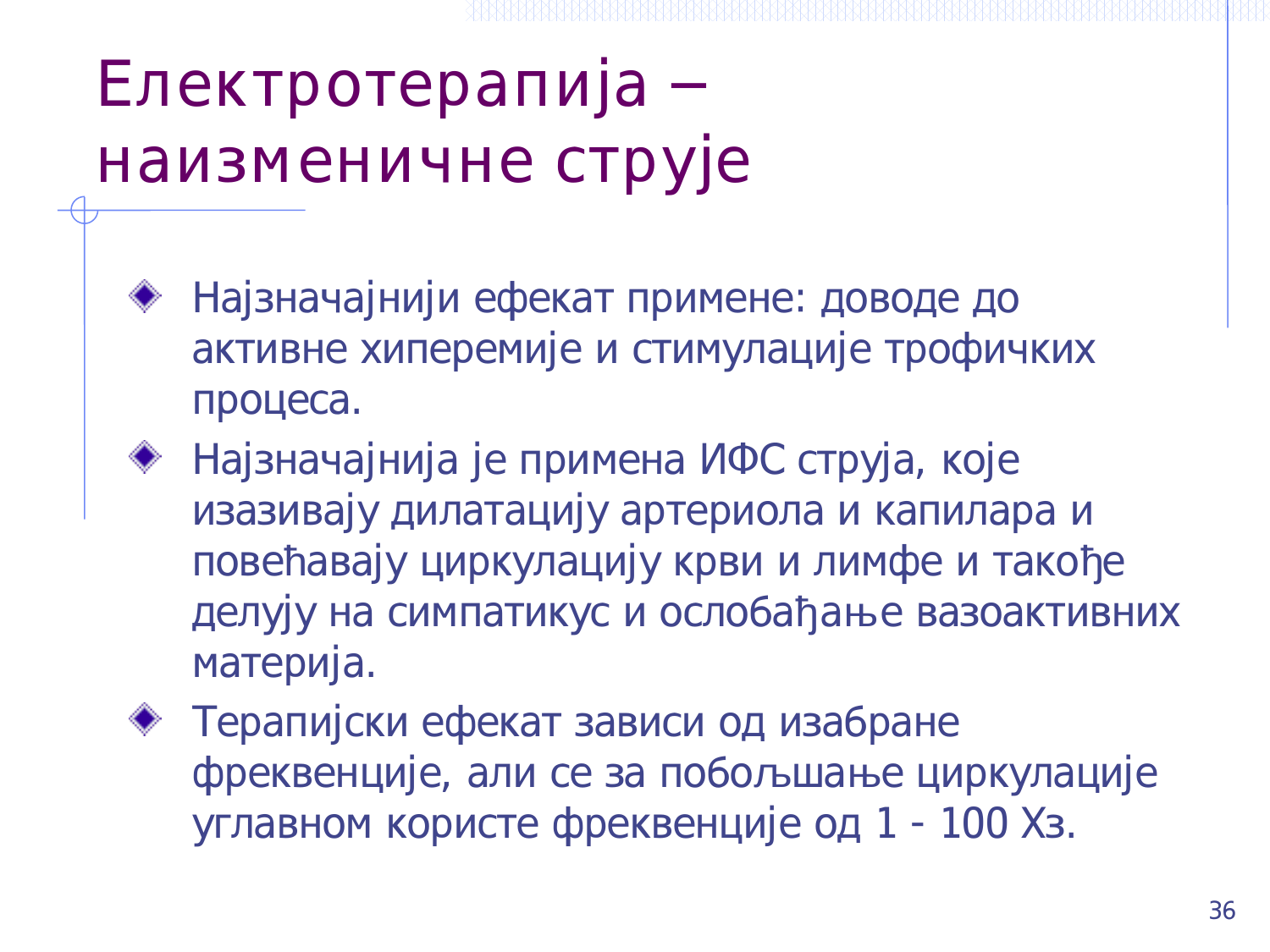

# Електротерапија – наизменичне струје
Најзначајнији ефекат примене: доводе до активне хиперемије и стимулације трофичких процеса.
Најзначајнија је примена ИФС струја, које изазивају дилатацију артериола и капилара и повећавају циркулацију крви и лимфе и такође делују на симпатикус и ослобађање вазоактивних материја.
Терапијски ефекат зависи од изабране фреквенције, али се за побољшање циркулације углавном користе фреквенције од 1 - 100 Хз.
36